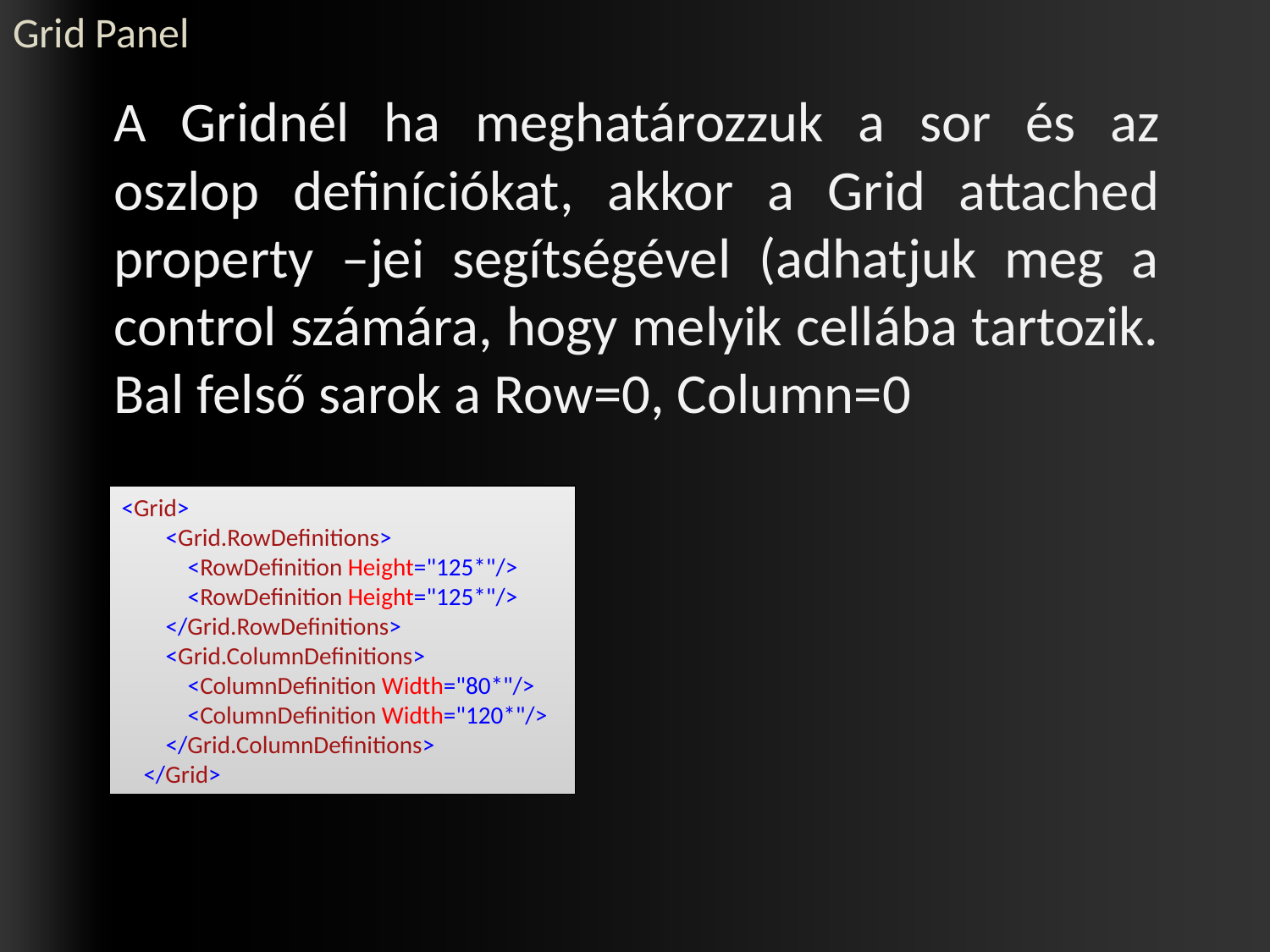

# Grid Panel
	A Gridnél ha meghatározzuk a sor és az oszlop definíciókat, akkor a Grid attached property –jei segítségével (adhatjuk meg a control számára, hogy melyik cellába tartozik. Bal felső sarok a Row=0, Column=0

<Grid>
        <Grid.RowDefinitions>
            <RowDefinition Height="125*"/>
            <RowDefinition Height="125*"/>
        </Grid.RowDefinitions>
        <Grid.ColumnDefinitions>
            <ColumnDefinition Width="80*"/>
            <ColumnDefinition Width="120*"/>
        </Grid.ColumnDefinitions>
    </Grid>